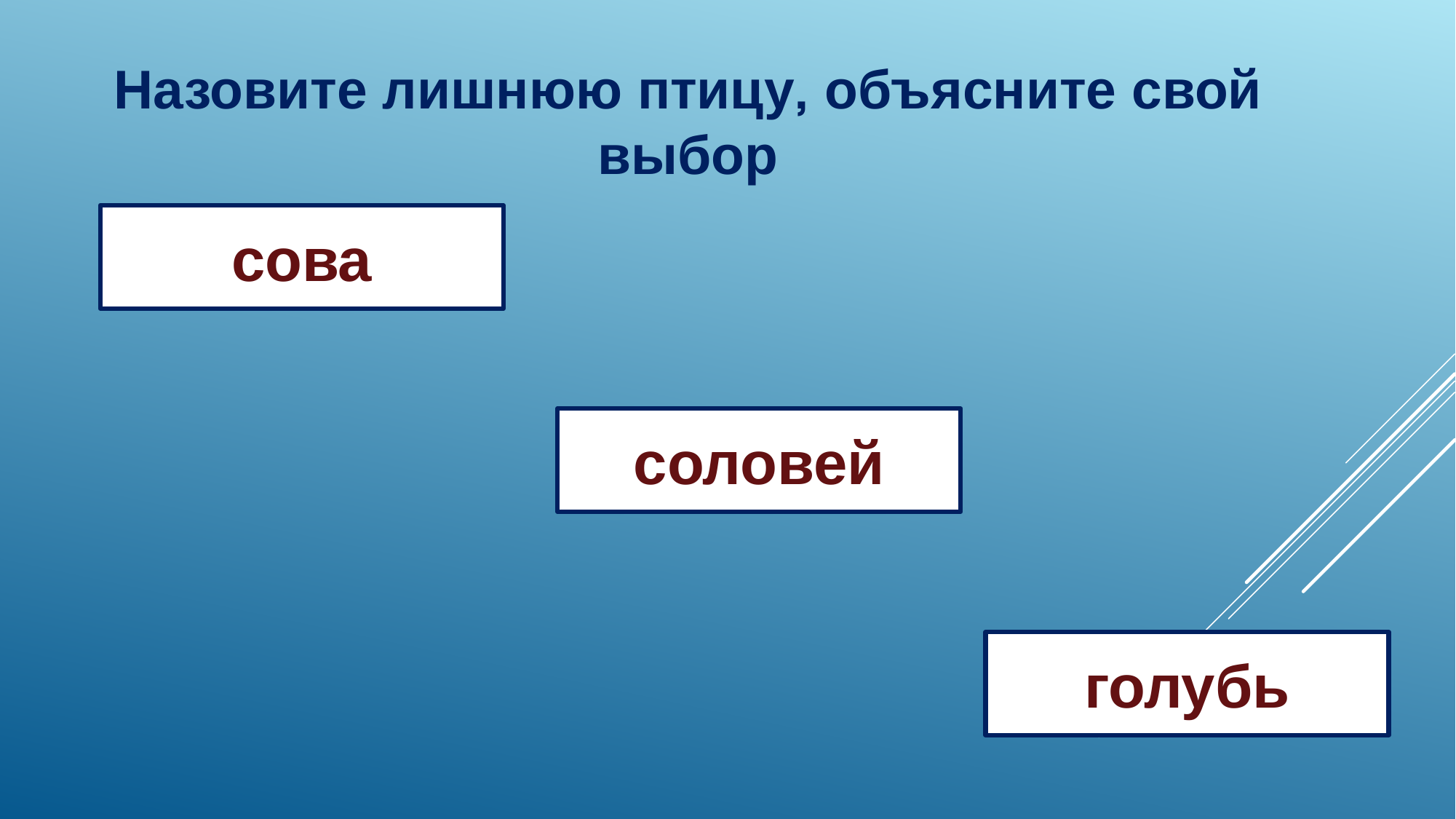

Назовите лишнюю птицу, объясните свой выбор
сова
соловей
голубь